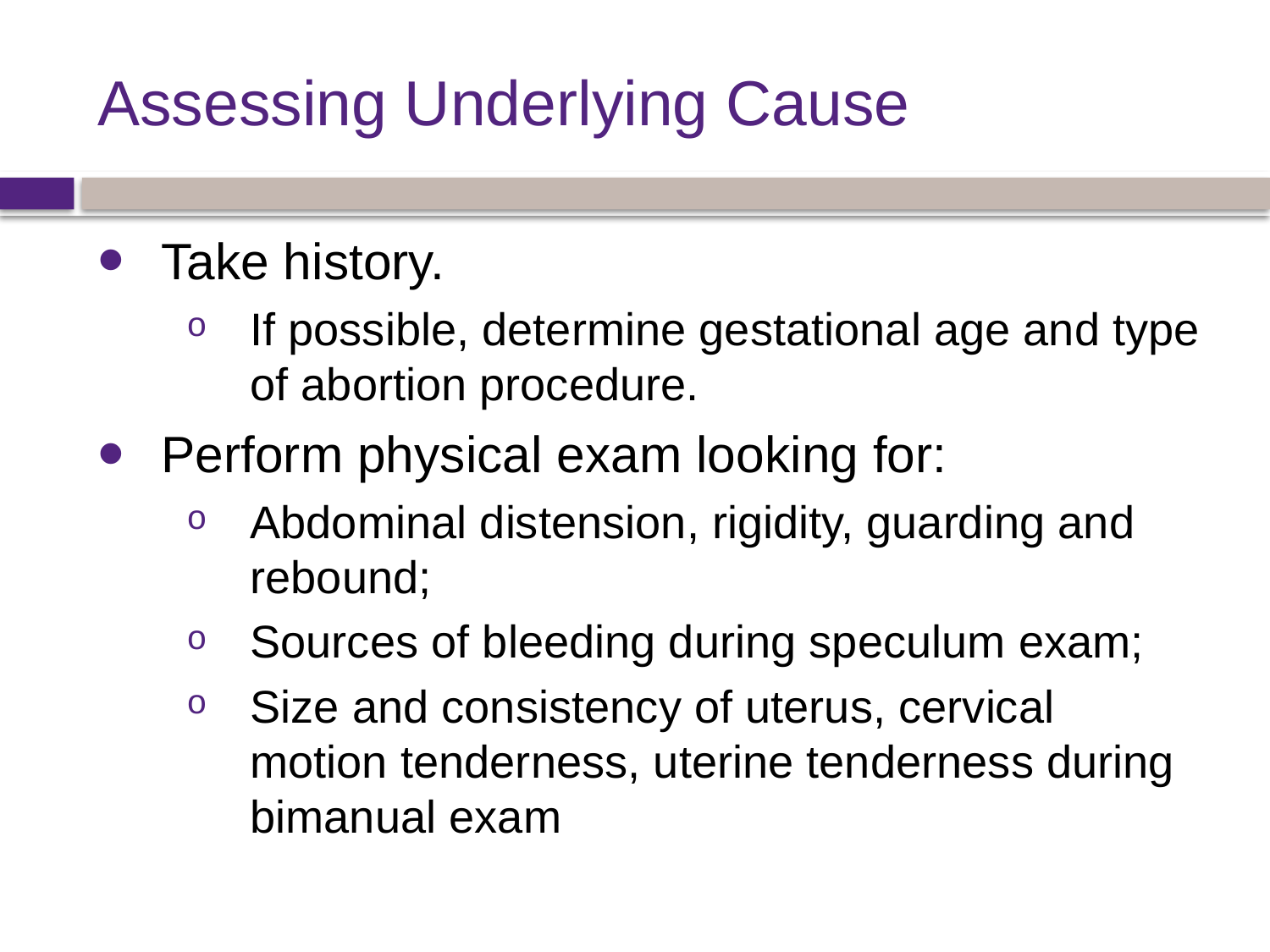

# Assessing Underlying Cause
Take history.
If possible, determine gestational age and type of abortion procedure.
Perform physical exam looking for:
Abdominal distension, rigidity, guarding and rebound;
Sources of bleeding during speculum exam;
Size and consistency of uterus, cervical motion tenderness, uterine tenderness during bimanual exam